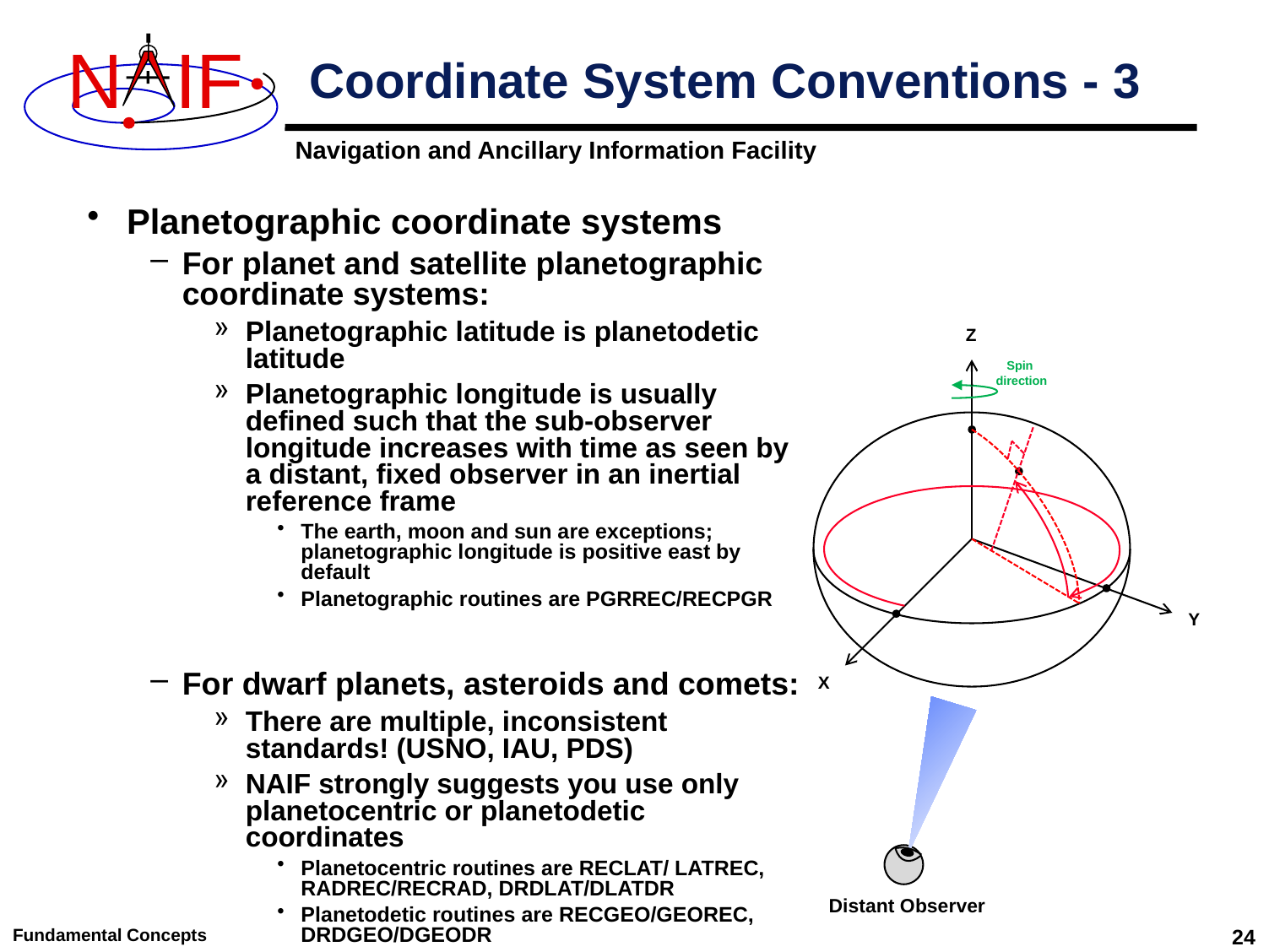

# Coordinate System Conventions - 3
Planetographic coordinate systems
For planet and satellite planetographic coordinate systems:
Planetographic latitude is planetodetic latitude
Planetographic longitude is usually defined such that the sub-observer longitude increases with time as seen by a distant, fixed observer in an inertial reference frame
The earth, moon and sun are exceptions; planetographic longitude is positive east by default
Planetographic routines are PGRREC/RECPGR

For dwarf planets, asteroids and comets:
There are multiple, inconsistent standards! (USNO, IAU, PDS)
NAIF strongly suggests you use only planetocentric or planetodetic coordinates
Planetocentric routines are RECLAT/ LATREC, RADREC/RECRAD, DRDLAT/DLATDR
Planetodetic routines are RECGEO/GEOREC, DRDGEO/DGEODR

Z
Spin
direction
.

Y

X

Distant Observer
Fundamental Concepts
24